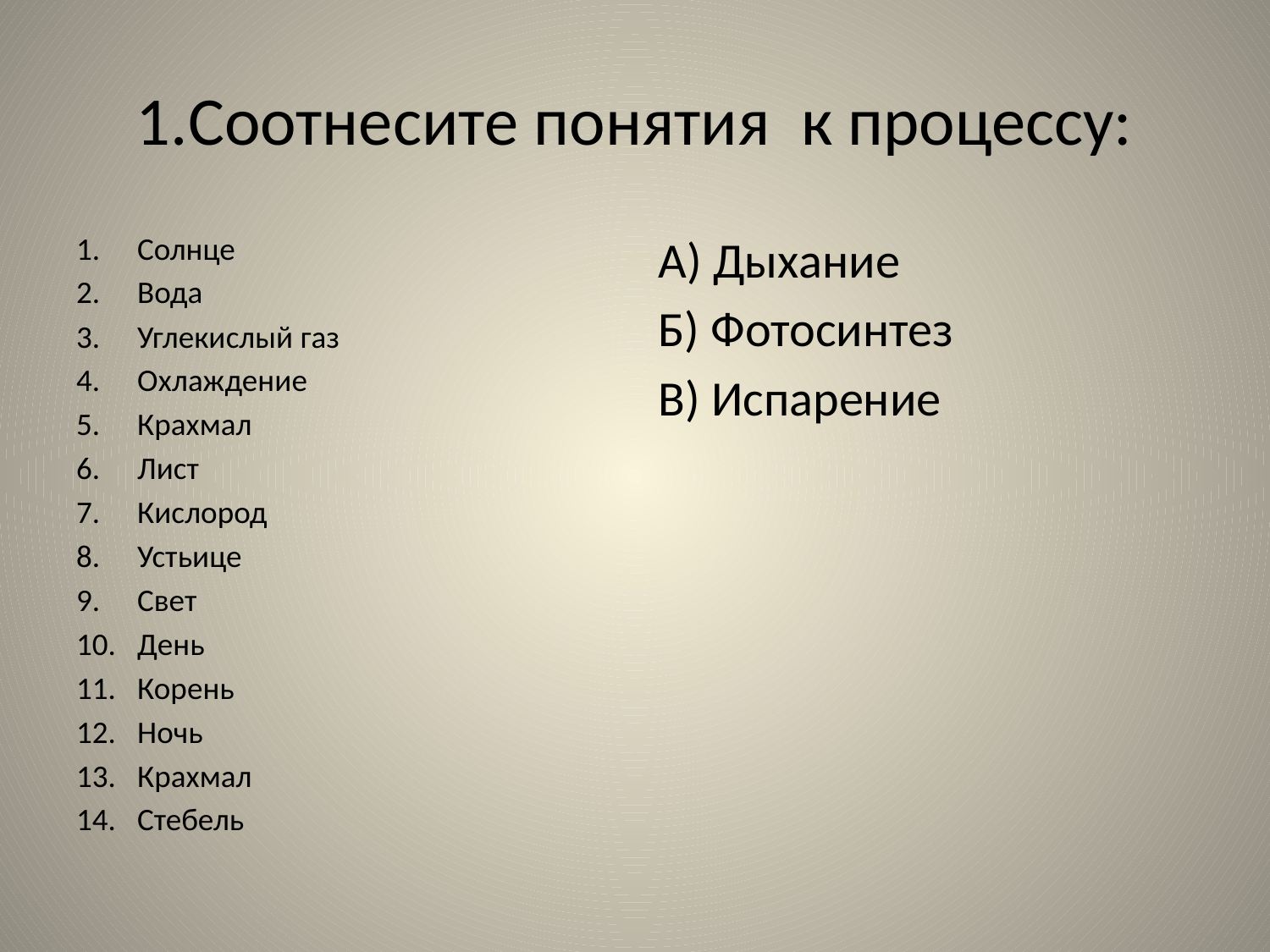

# 1.Соотнесите понятия  к процессу:
Солнце
Вода
Углекислый газ
Охлаждение
Крахмал
Лист
Кислород
Устьице
Свет
День
Корень
Ночь
Крахмал
Стебель

А) Дыхание
Б) Фотосинтез
В) Испарение